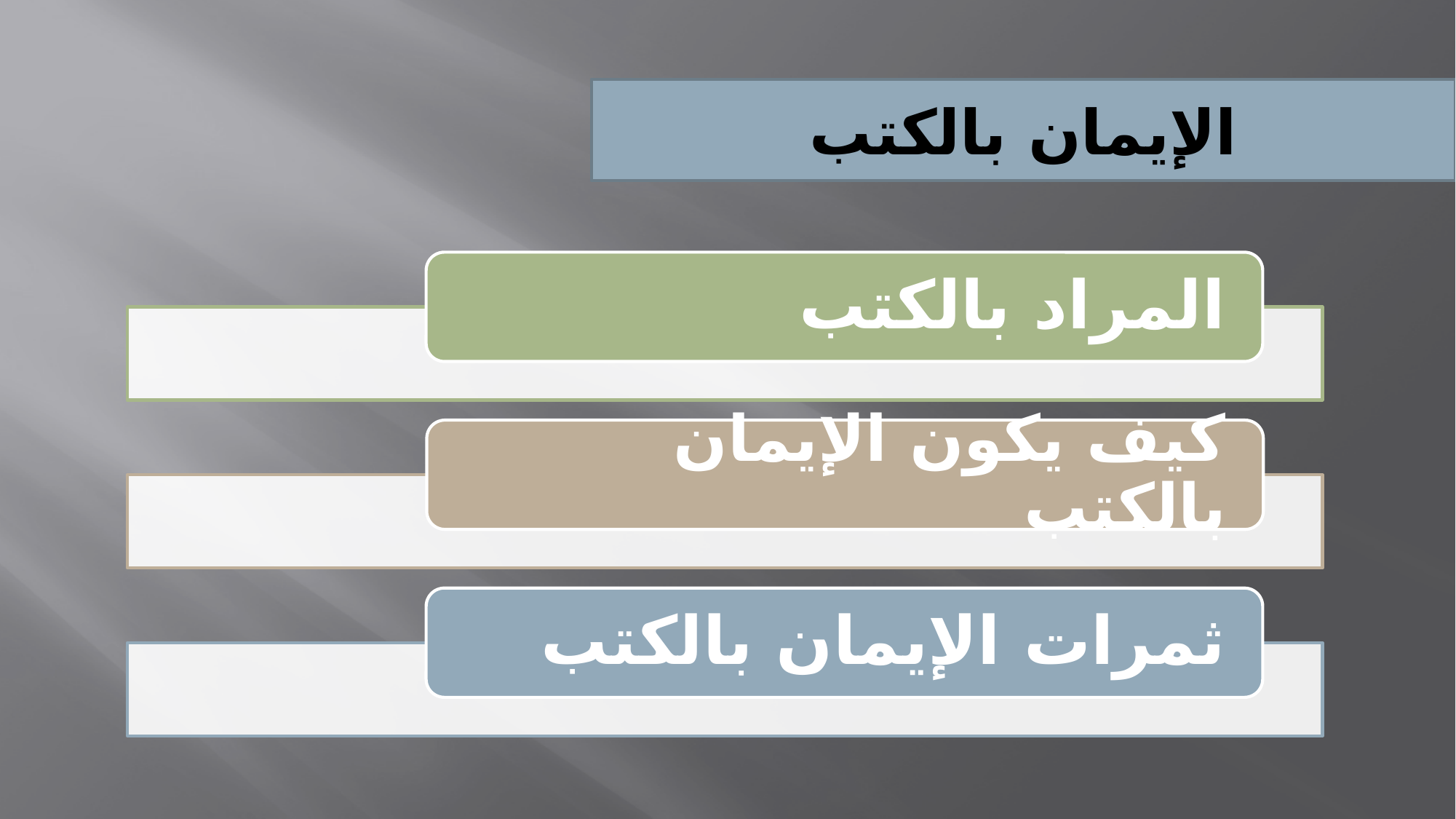

الإيمان بالكتب
المراد بالكتب
كيف يكون الإيمان بالكتب
ثمرات الإيمان بالكتب